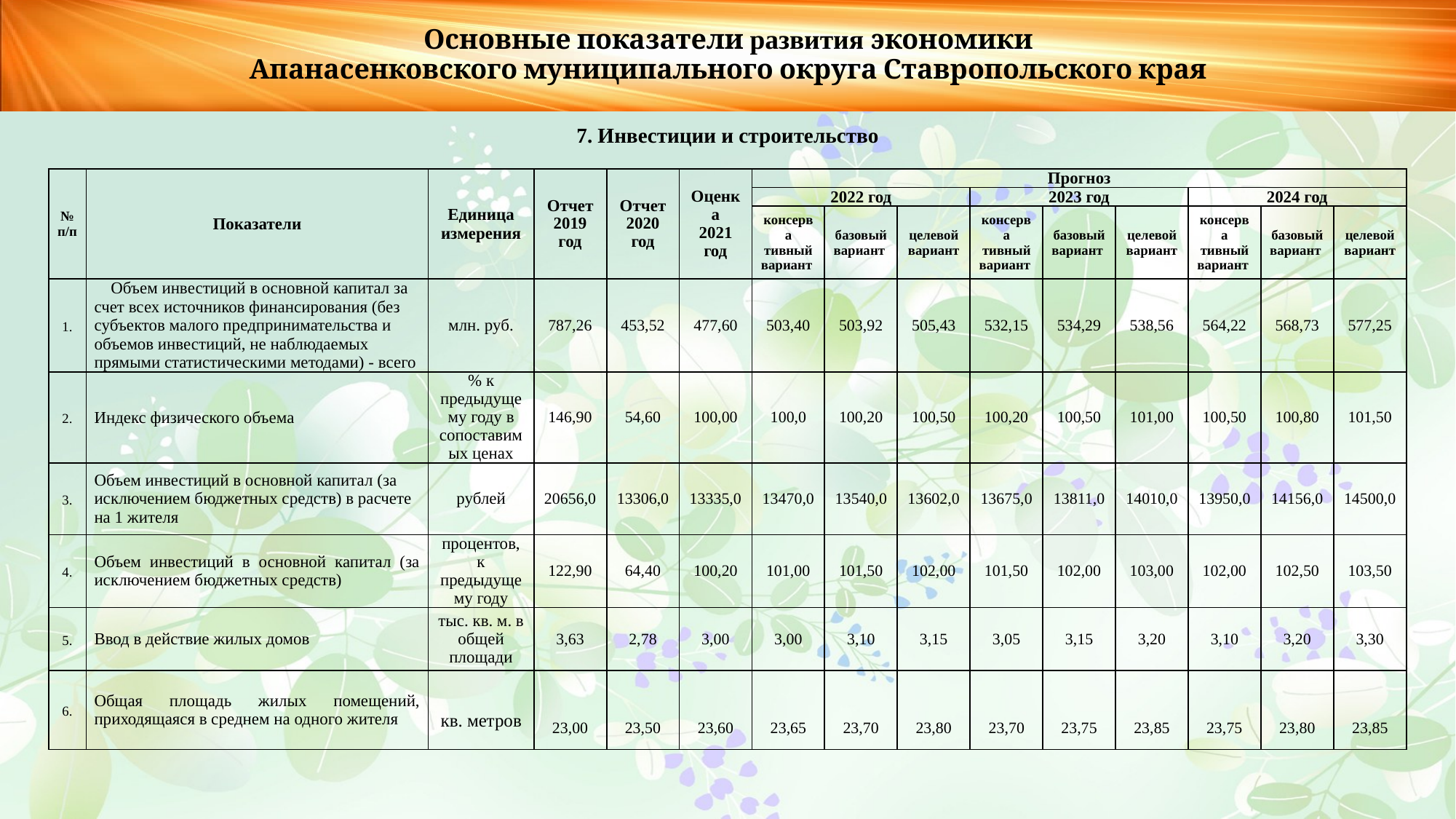

Основные показатели развития экономики
 Апанасенковского муниципального округа Ставропольского края
7. Инвестиции и строительство

| № п/п | Показатели | Единица измерения | Отчет 2019 год | Отчет 2020 год | Оценка 2021 год | Прогноз |  |  |  |  |  |  |  |  |
| --- | --- | --- | --- | --- | --- | --- | --- | --- | --- | --- | --- | --- | --- | --- |
|  |  |  |  |  |  | 2022 год |  |  | 2023 год |  |  | 2024 год |  |  |
|  |  |  |  |  |  | консерва тивный вариант | базовый вариант | целевой вариант | консерва тивный вариант | базовый вариант | целевой вариант | консерва тивный вариант | базовый вариант | целевой вариант |
| 1. | Объем инвестиций в основной капитал за счет всех источников финансирования (без субъектов малого предпринимательства и объемов инвестиций, не наблюдаемых прямыми статистическими методами) - всего | млн. руб. | 787,26 | 453,52 | 477,60 | 503,40 | 503,92 | 505,43 | 532,15 | 534,29 | 538,56 | 564,22 | 568,73 | 577,25 |
| 2. | Индекс физического объема | % к предыдущему году в сопоставимых ценах | 146,90 | 54,60 | 100,00 | 100,0 | 100,20 | 100,50 | 100,20 | 100,50 | 101,00 | 100,50 | 100,80 | 101,50 |
| 3. | Объем инвестиций в основной капитал (за исключением бюджетных средств) в расчете на 1 жителя | рублей | 20656,0 | 13306,0 | 13335,0 | 13470,0 | 13540,0 | 13602,0 | 13675,0 | 13811,0 | 14010,0 | 13950,0 | 14156,0 | 14500,0 |
| 4. | Объем инвестиций в основной капитал (за исключением бюджетных средств) | процентов, к предыдущему году | 122,90 | 64,40 | 100,20 | 101,00 | 101,50 | 102,00 | 101,50 | 102,00 | 103,00 | 102,00 | 102,50 | 103,50 |
| 5. | Ввод в действие жилых домов | тыс. кв. м. в общей площади | 3,63 | 2,78 | 3,00 | 3,00 | 3,10 | 3,15 | 3,05 | 3,15 | 3,20 | 3,10 | 3,20 | 3,30 |
| 6. | Общая площадь жилых помещений, приходящаяся в среднем на одного жителя | кв. метров | 23,00 | 23,50 | 23,60 | 23,65 | 23,70 | 23,80 | 23,70 | 23,75 | 23,85 | 23,75 | 23,80 | 23,85 |